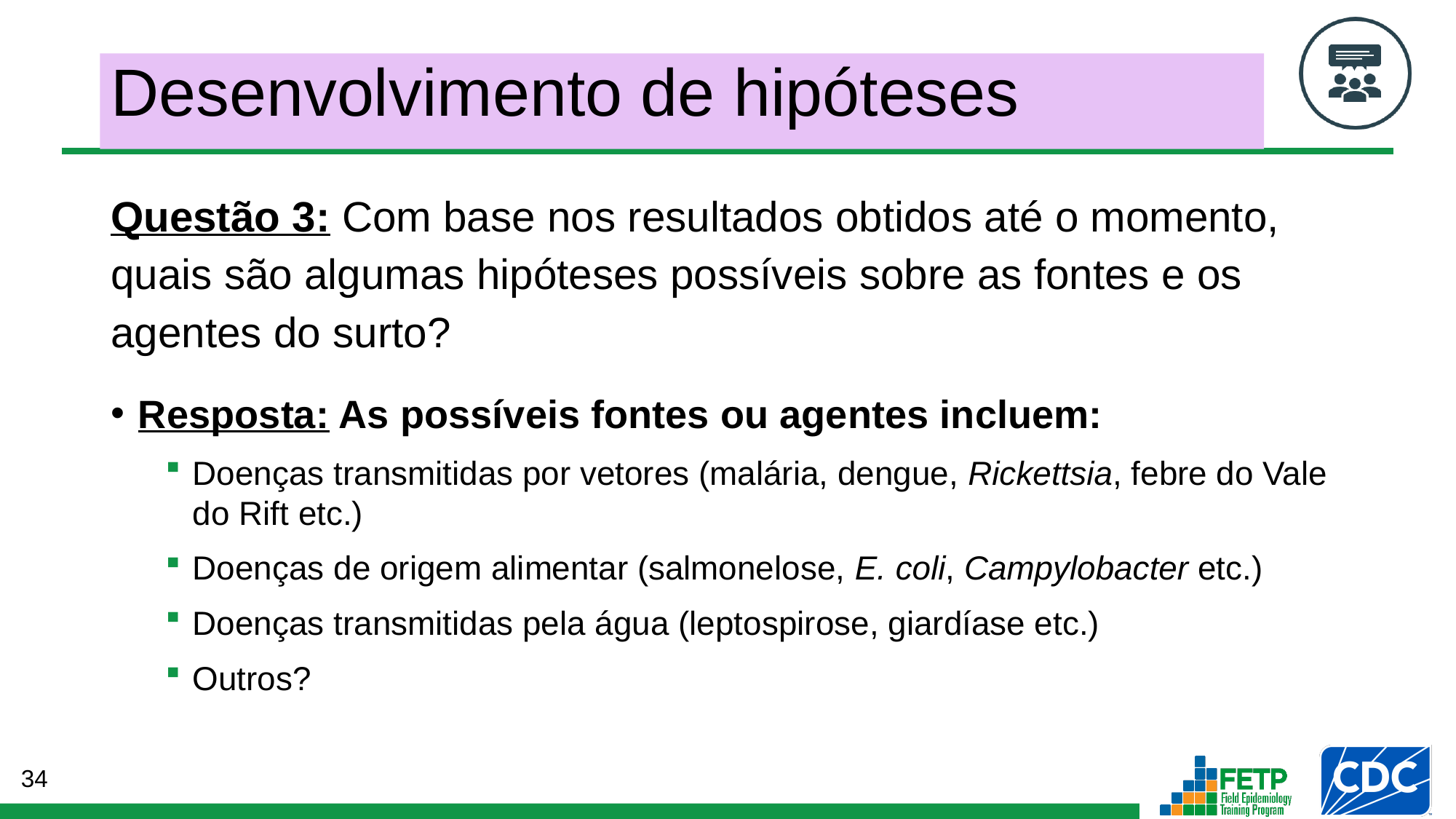

# Desenvolvimento de hipóteses
Questão 3: Com base nos resultados obtidos até o momento, quais são algumas hipóteses possíveis sobre as fontes e os agentes do surto?
Resposta: As possíveis fontes ou agentes incluem:
Doenças transmitidas por vetores (malária, dengue, Rickettsia, febre do Vale do Rift etc.)
Doenças de origem alimentar (salmonelose, E. coli, Campylobacter etc.)
Doenças transmitidas pela água (leptospirose, giardíase etc.)
Outros?